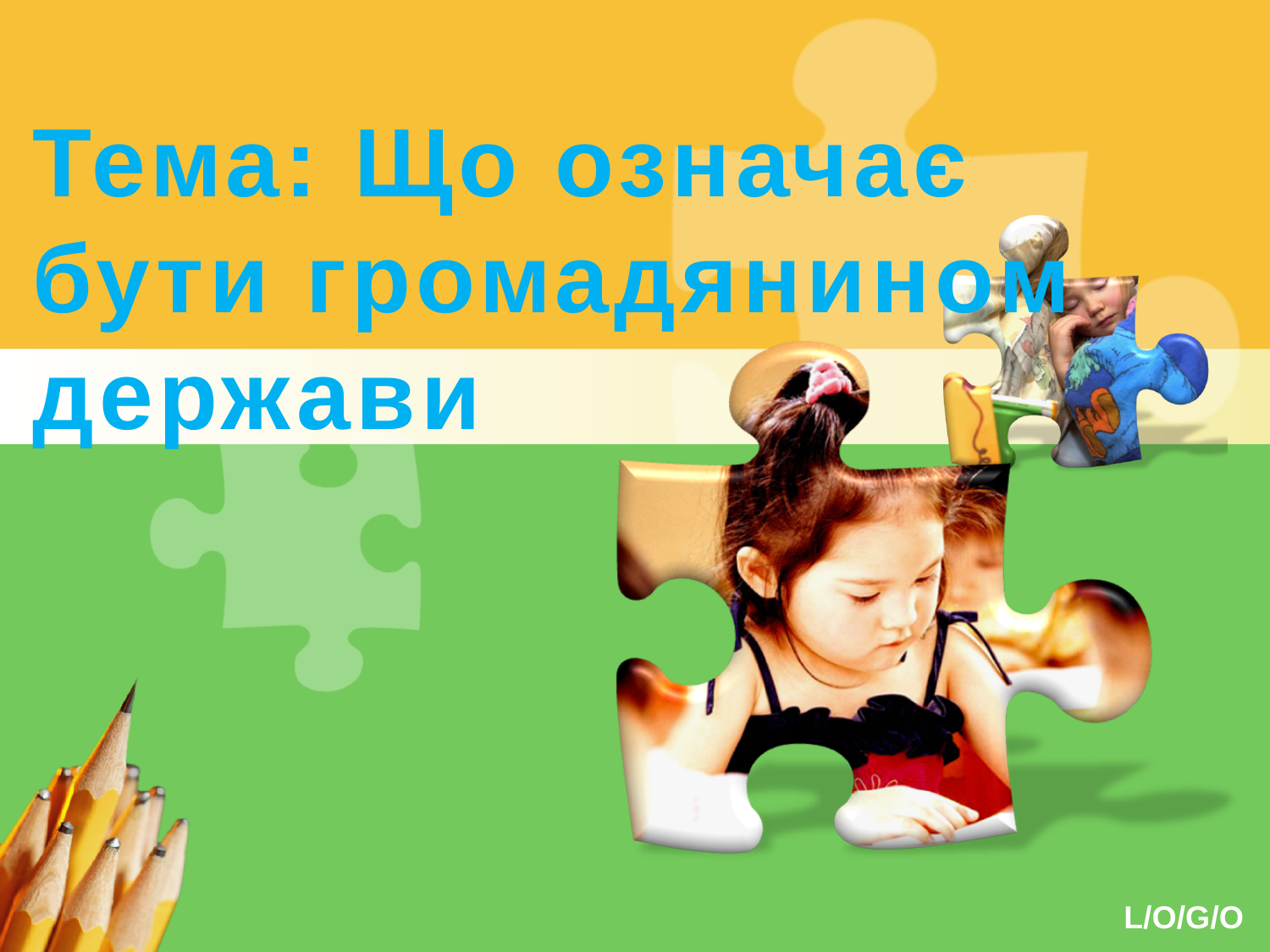

# Тема: Що означає бути громадянином держави